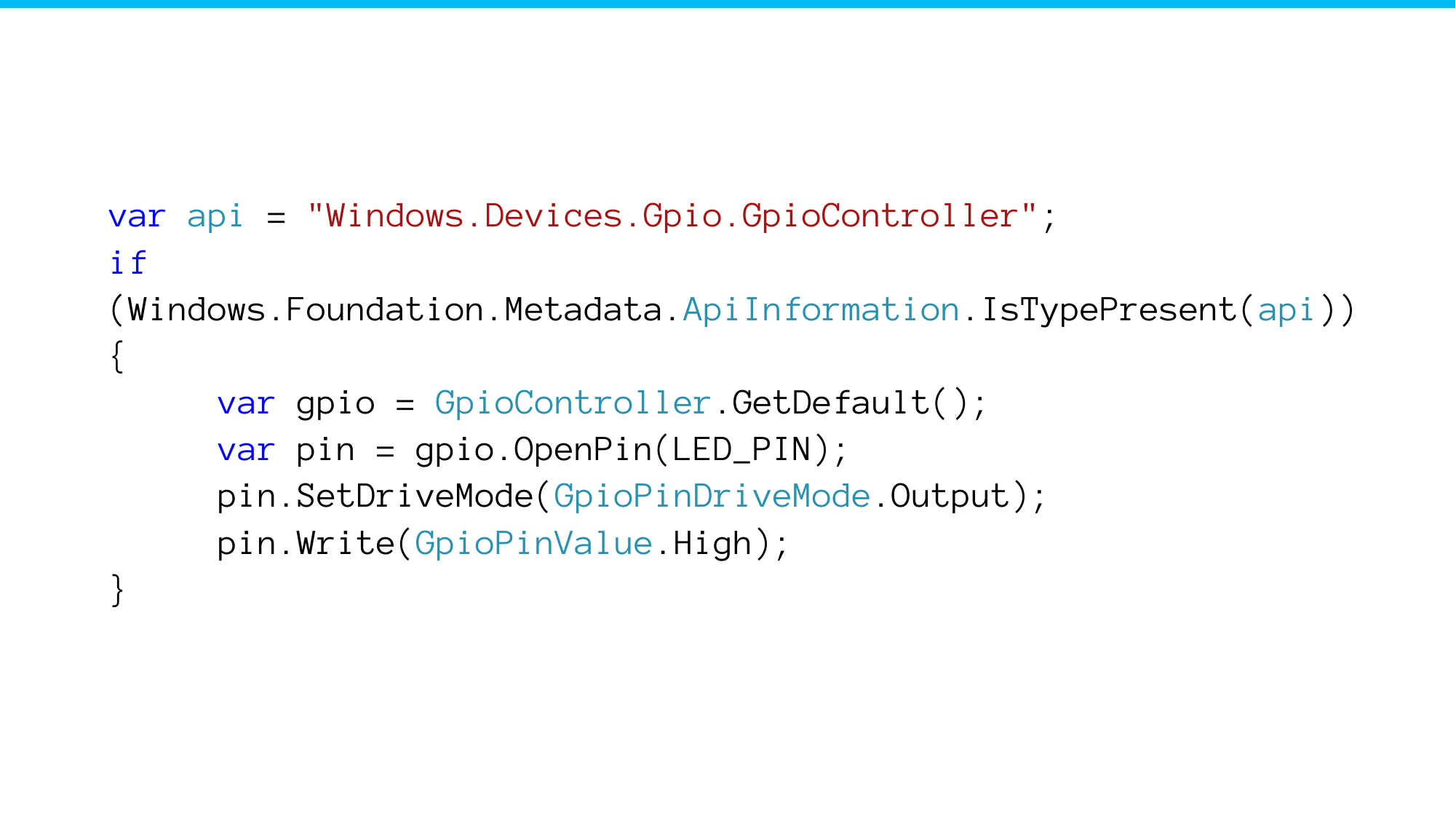

var api = "Windows.Devices.Gpio.GpioController";
if (Windows.Foundation.Metadata.ApiInformation.IsTypePresent(api))
{
	var gpio = GpioController.GetDefault();
	var pin = gpio.OpenPin(LED_PIN);
	pin.SetDriveMode(GpioPinDriveMode.Output);
	pin.Write(GpioPinValue.High);
}